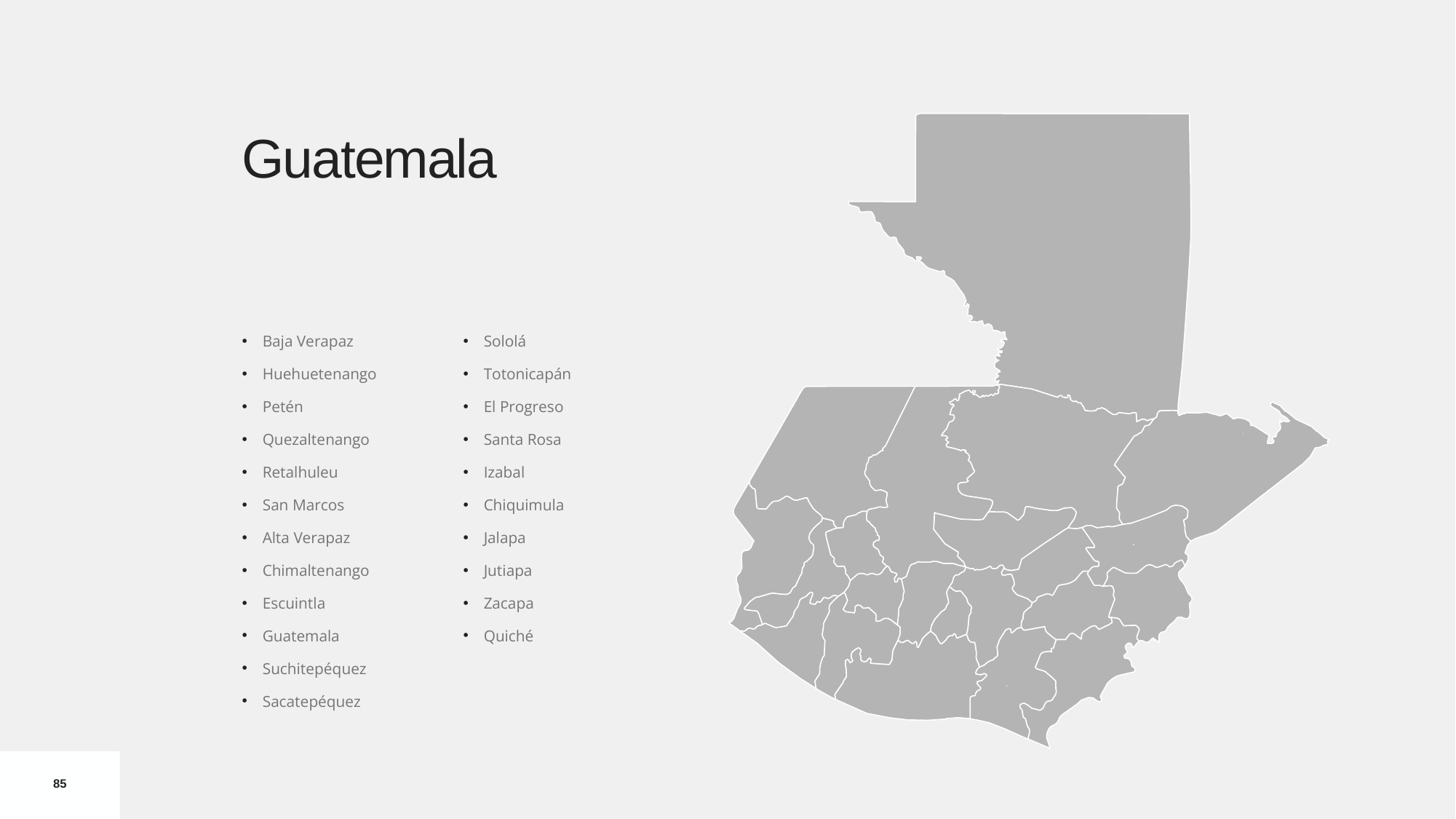

# Guatemala

Baja Verapaz
Huehuetenango
Petén
Quezaltenango
Retalhuleu
San Marcos
Alta Verapaz
Chimaltenango
Escuintla
Guatemala
Suchitepéquez
Sacatepéquez
Sololá
Totonicapán
El Progreso
Santa Rosa
Izabal
Chiquimula
Jalapa
Jutiapa
Zacapa
Quiché